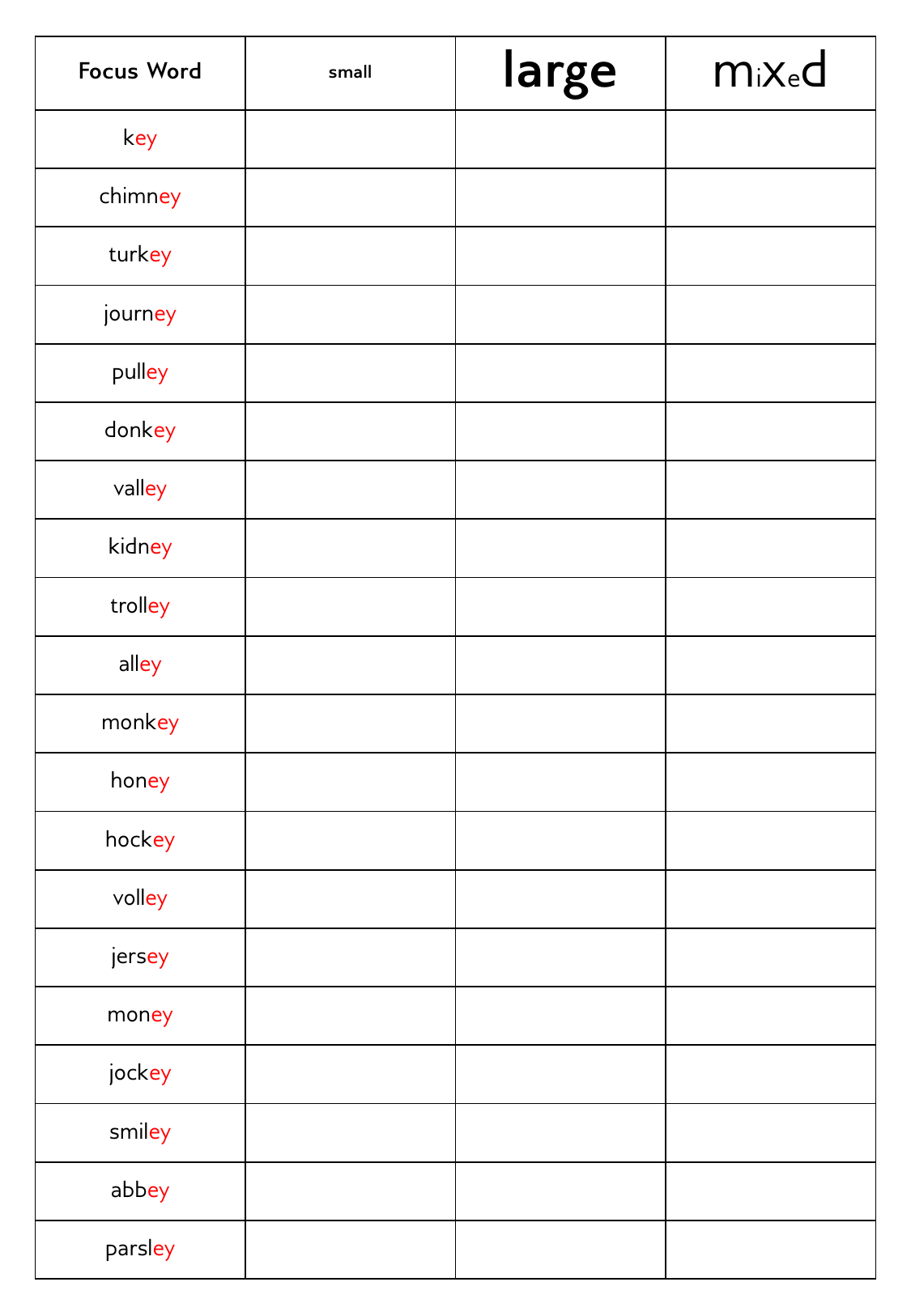

| Focus Word | small | large | mixed |
| --- | --- | --- | --- |
| key |  |  |  |
| chimney |  |  |  |
| turkey |  |  |  |
| journey |  |  |  |
| pulley |  |  |  |
| donkey |  |  |  |
| valley |  |  |  |
| kidney |  |  |  |
| trolley |  |  |  |
| alley |  |  |  |
| monkey |  |  |  |
| honey |  |  |  |
| hockey |  |  |  |
| volley |  |  |  |
| jersey |  |  |  |
| money |  |  |  |
| jockey |  |  |  |
| smiley |  |  |  |
| abbey |  |  |  |
| parsley |  |  |  |